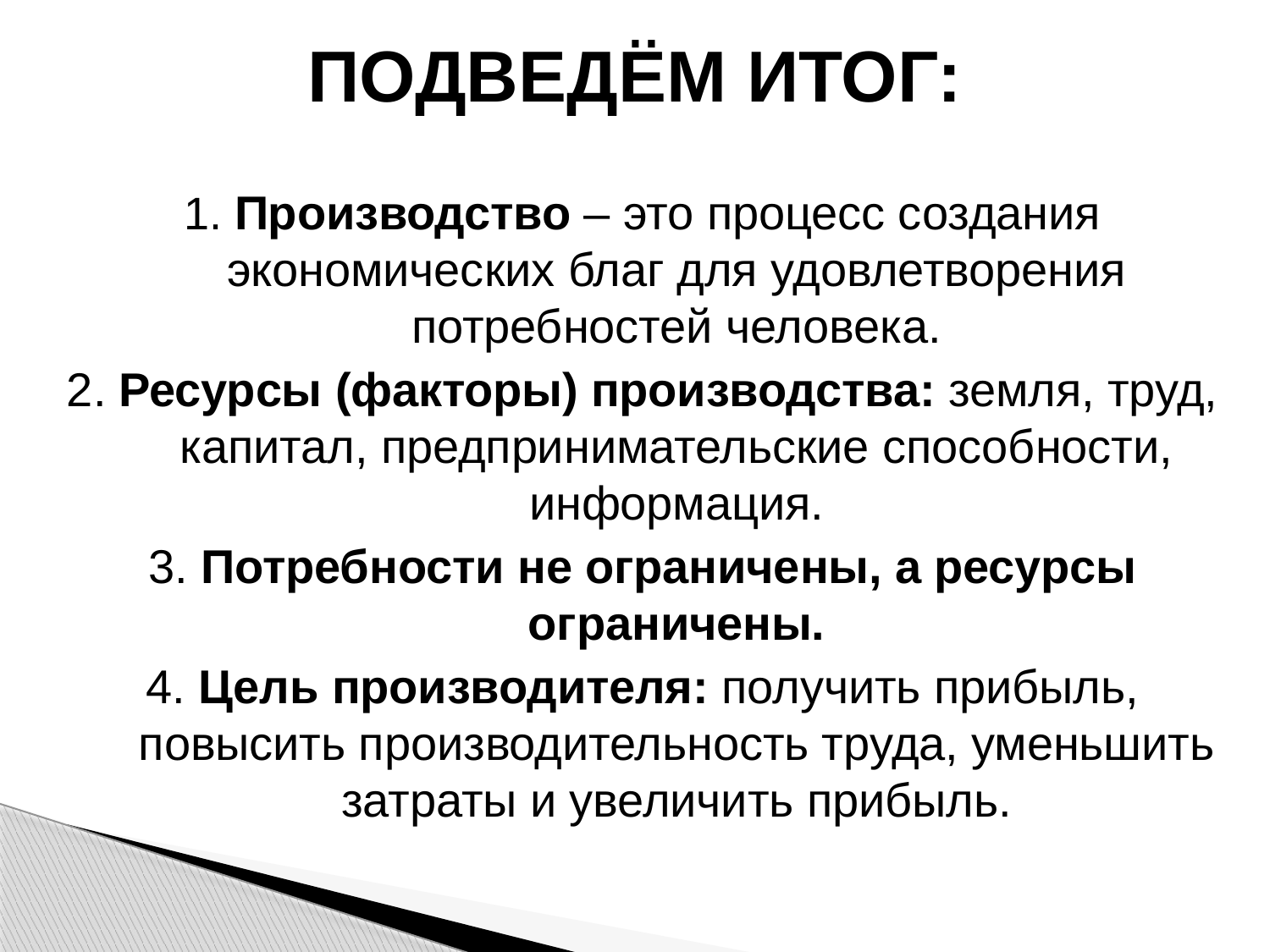

# ПОДВЕДЁМ ИТОГ:
1. Производство – это процесс создания экономических благ для удовлетворения потребностей человека.
2. Ресурсы (факторы) производства: земля, труд, капитал, предпринимательские способности, информация.
3. Потребности не ограничены, а ресурсы ограничены.
4. Цель производителя: получить прибыль, повысить производительность труда, уменьшить затраты и увеличить прибыль.